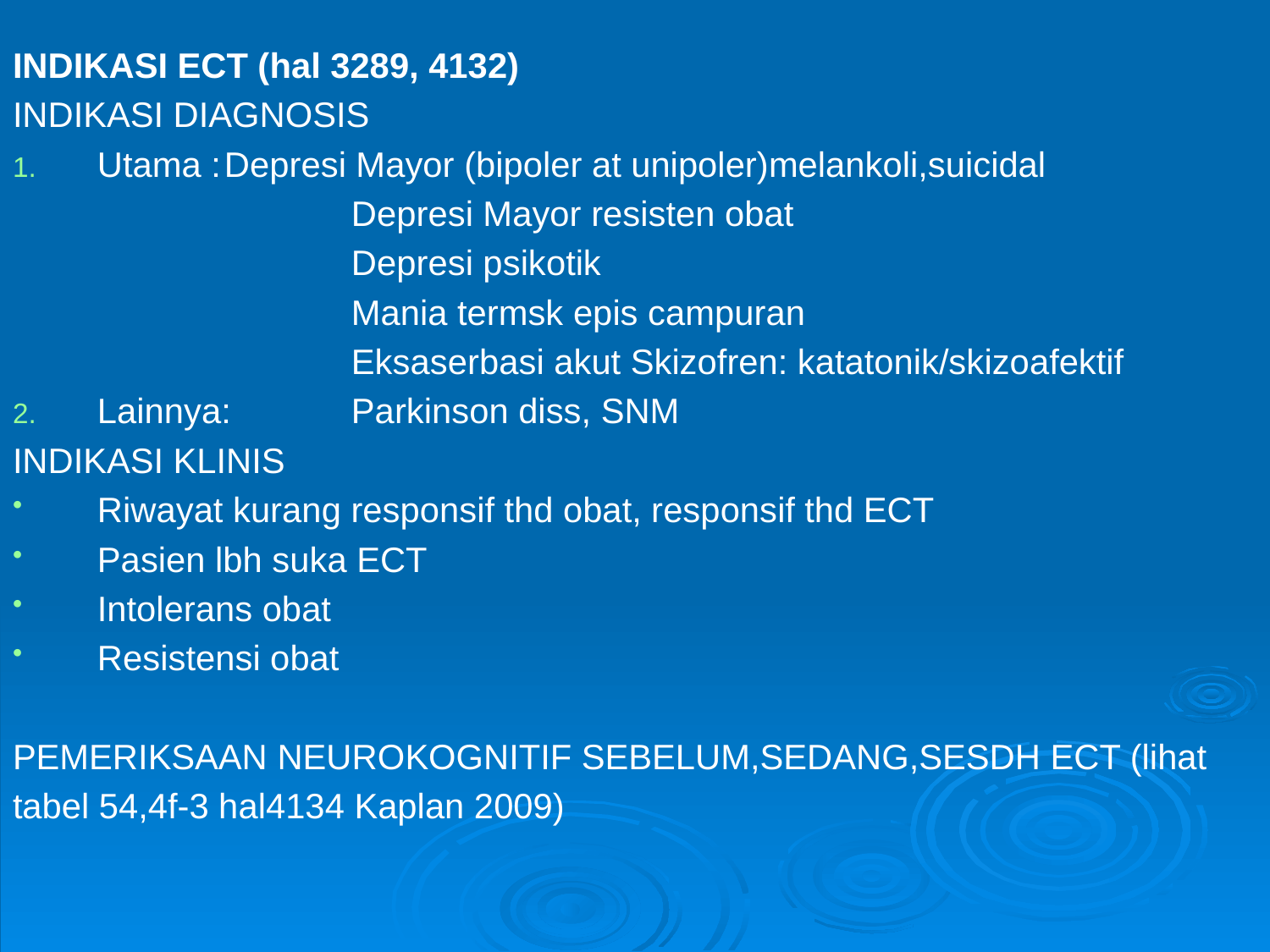

INDIKASI ECT (hal 3289, 4132)
INDIKASI DIAGNOSIS
Utama :	Depresi Mayor (bipoler at unipoler)melankoli,suicidal
			Depresi Mayor resisten obat
			Depresi psikotik
			Mania termsk epis campuran
			Eksaserbasi akut Skizofren: katatonik/skizoafektif
Lainnya: 	Parkinson diss, SNM
INDIKASI KLINIS
Riwayat kurang responsif thd obat, responsif thd ECT
Pasien lbh suka ECT
Intolerans obat
Resistensi obat

PEMERIKSAAN NEUROKOGNITIF SEBELUM,SEDANG,SESDH ECT (lihat
tabel 54,4f-3 hal4134 Kaplan 2009)

#